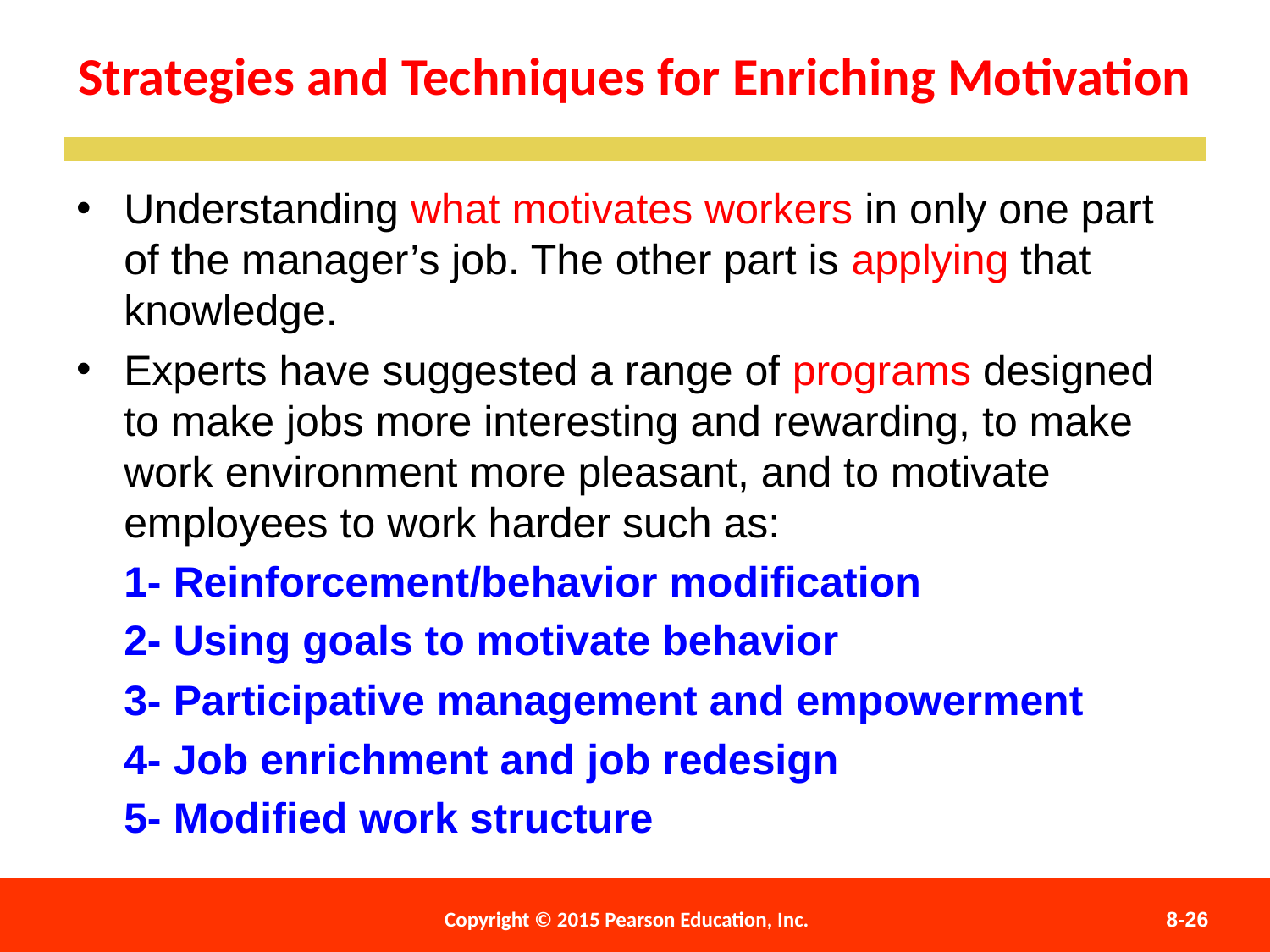

Strategies and Techniques for Enriching Motivation
Understanding what motivates workers in only one part of the manager’s job. The other part is applying that knowledge.
Experts have suggested a range of programs designed to make jobs more interesting and rewarding, to make work environment more pleasant, and to motivate employees to work harder such as:
1- Reinforcement/behavior modification
2- Using goals to motivate behavior
3- Participative management and empowerment
4- Job enrichment and job redesign
5- Modified work structure